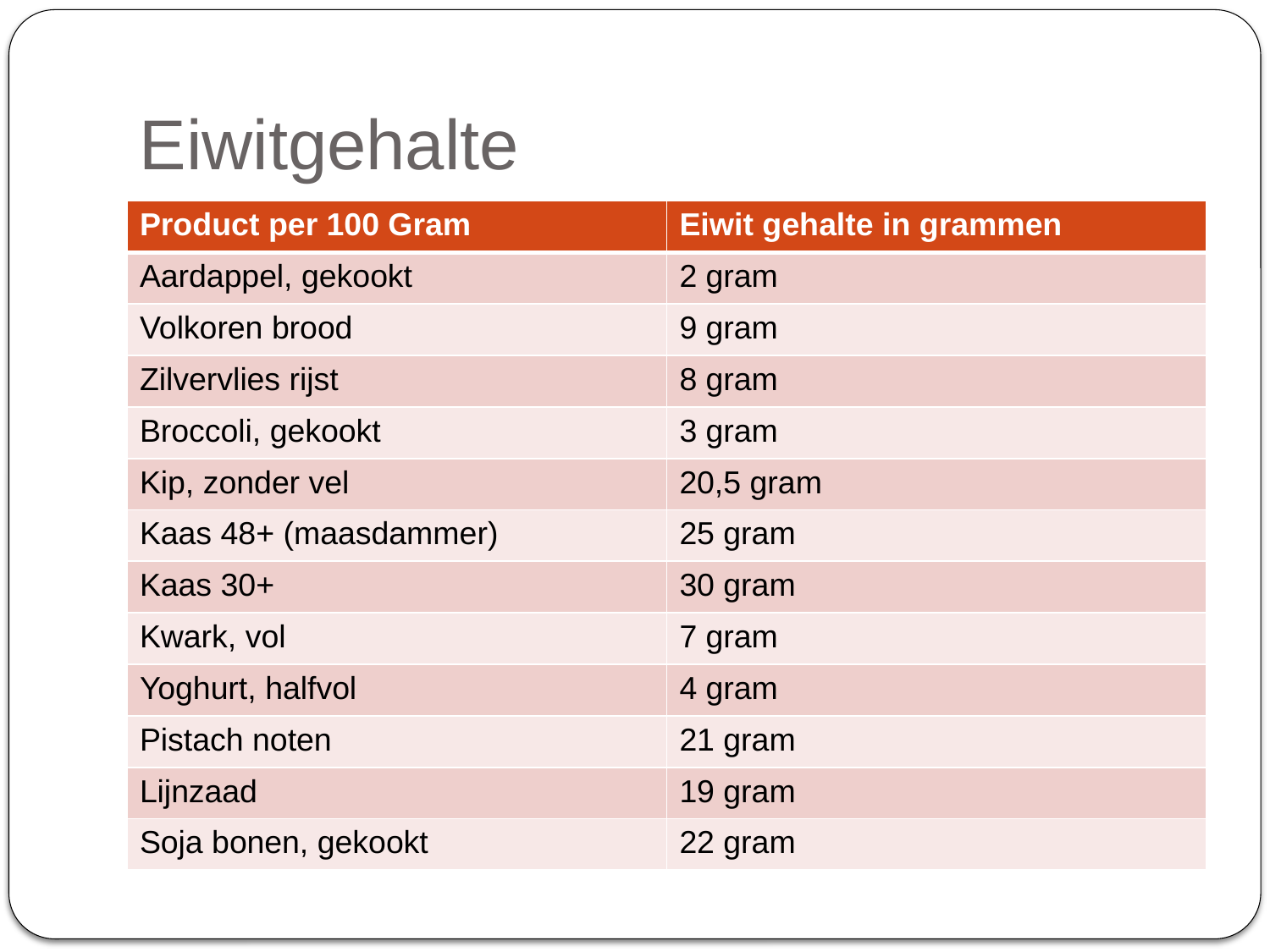

# Eiwitgehalte
| Product per 100 Gram | Eiwit gehalte in grammen |
| --- | --- |
| Aardappel, gekookt | 2 gram |
| Volkoren brood | 9 gram |
| Zilvervlies rijst | 8 gram |
| Broccoli, gekookt | 3 gram |
| Kip, zonder vel | 20,5 gram |
| Kaas 48+ (maasdammer) | 25 gram |
| Kaas 30+ | 30 gram |
| Kwark, vol | 7 gram |
| Yoghurt, halfvol | 4 gram |
| Pistach noten | 21 gram |
| Lijnzaad | 19 gram |
| Soja bonen, gekookt | 22 gram |